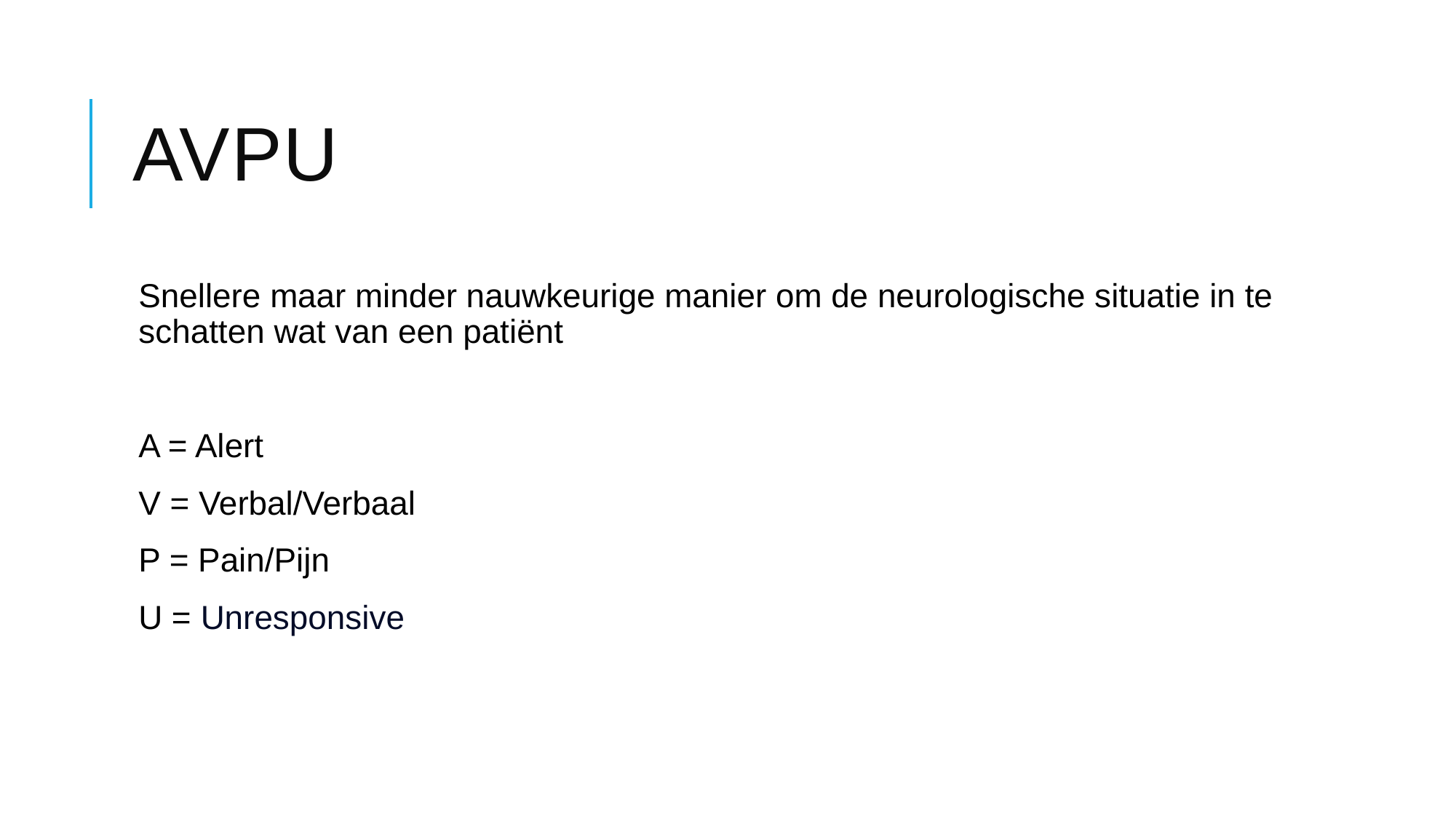

# AVPU
Snellere maar minder nauwkeurige manier om de neurologische situatie in te schatten wat van een patiënt

A = Alert
V = Verbal/Verbaal
P = Pain/Pijn
U = Unresponsive